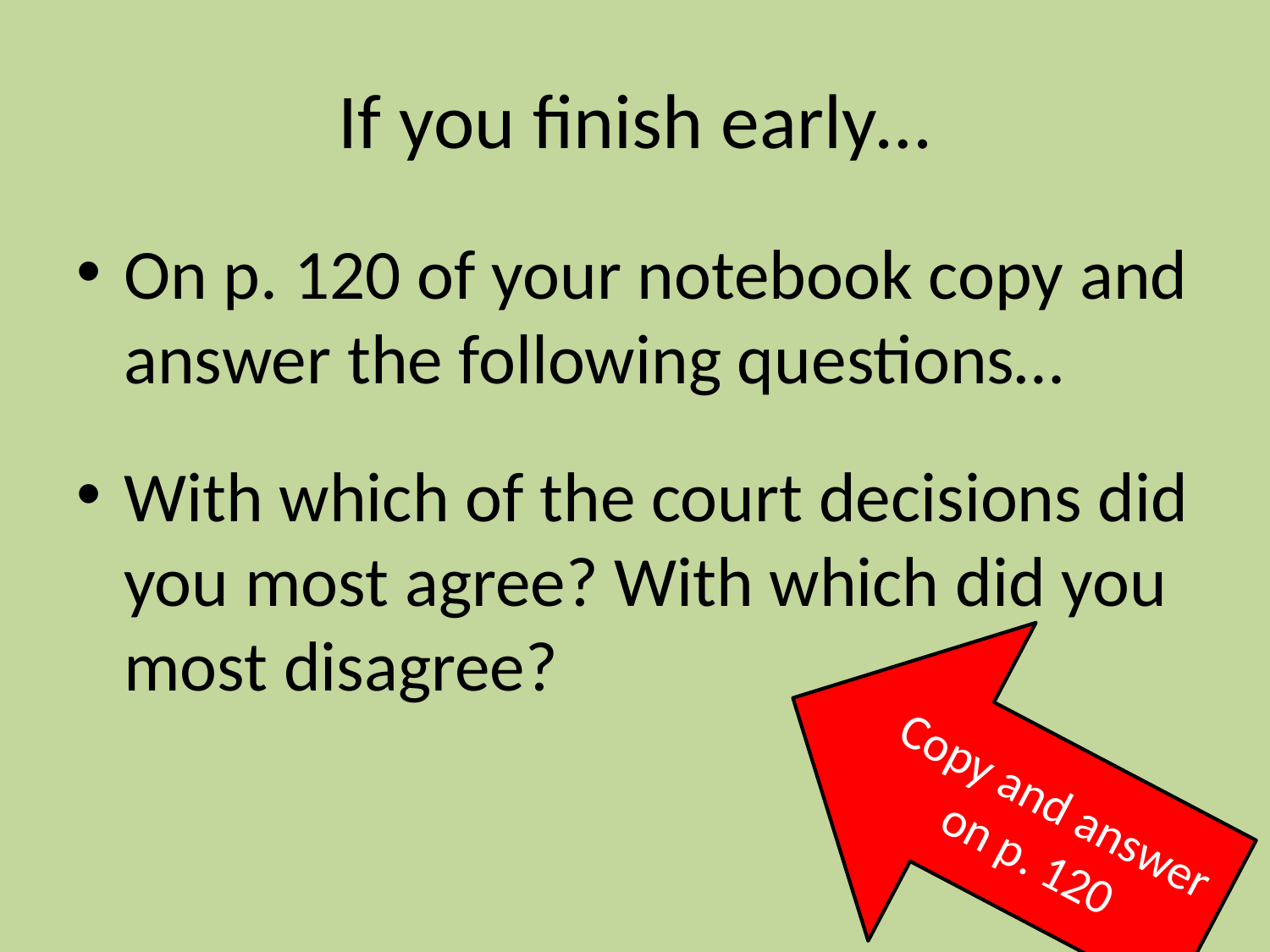

# If you finish early…
On p. 120 of your notebook copy and answer the following questions…

With which of the court decisions did you most agree? With which did you most disagree?
Copy and answer on p. 120